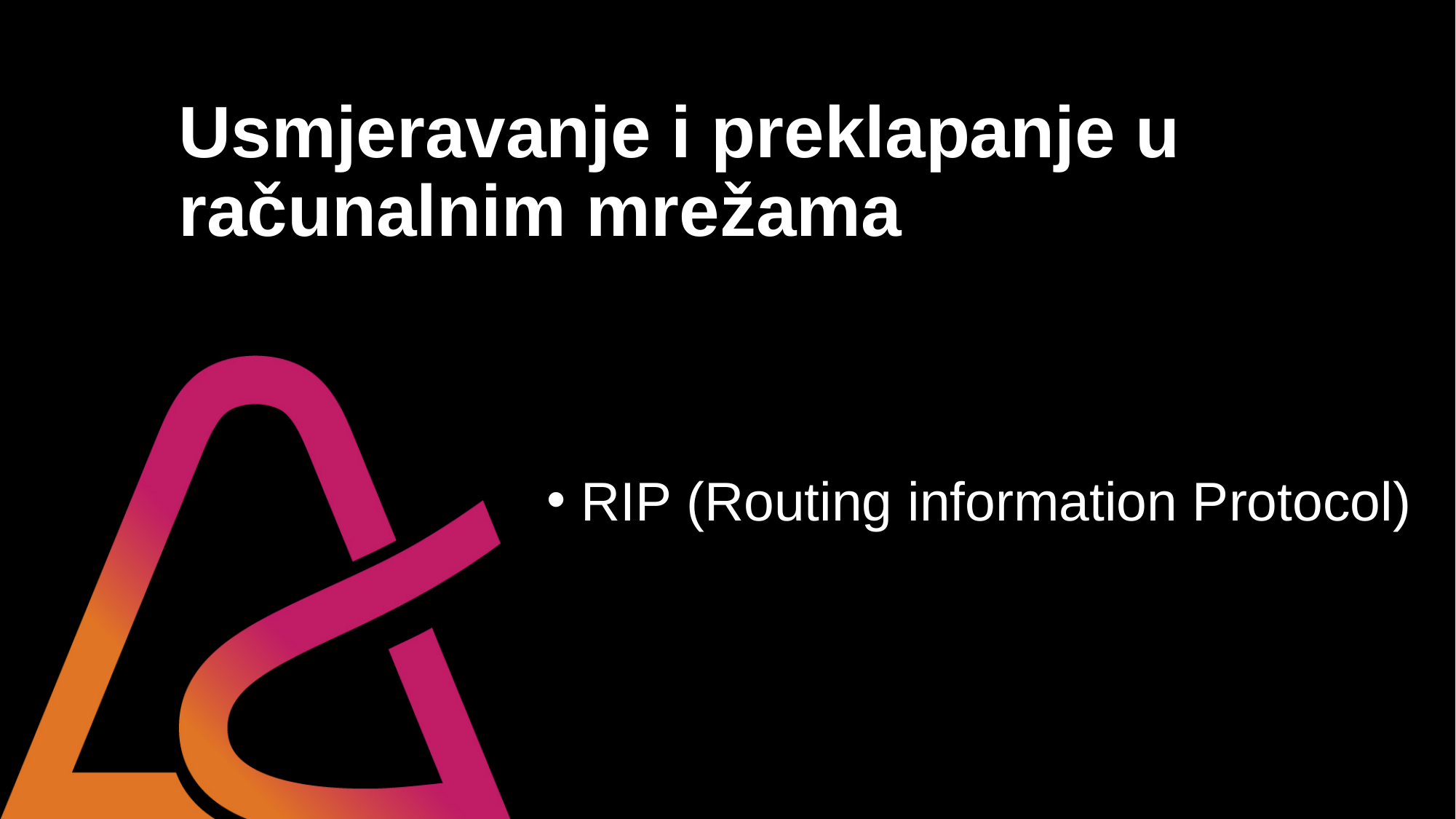

# Usmjeravanje i preklapanje u računalnim mrežama
RIP (Routing information Protocol)